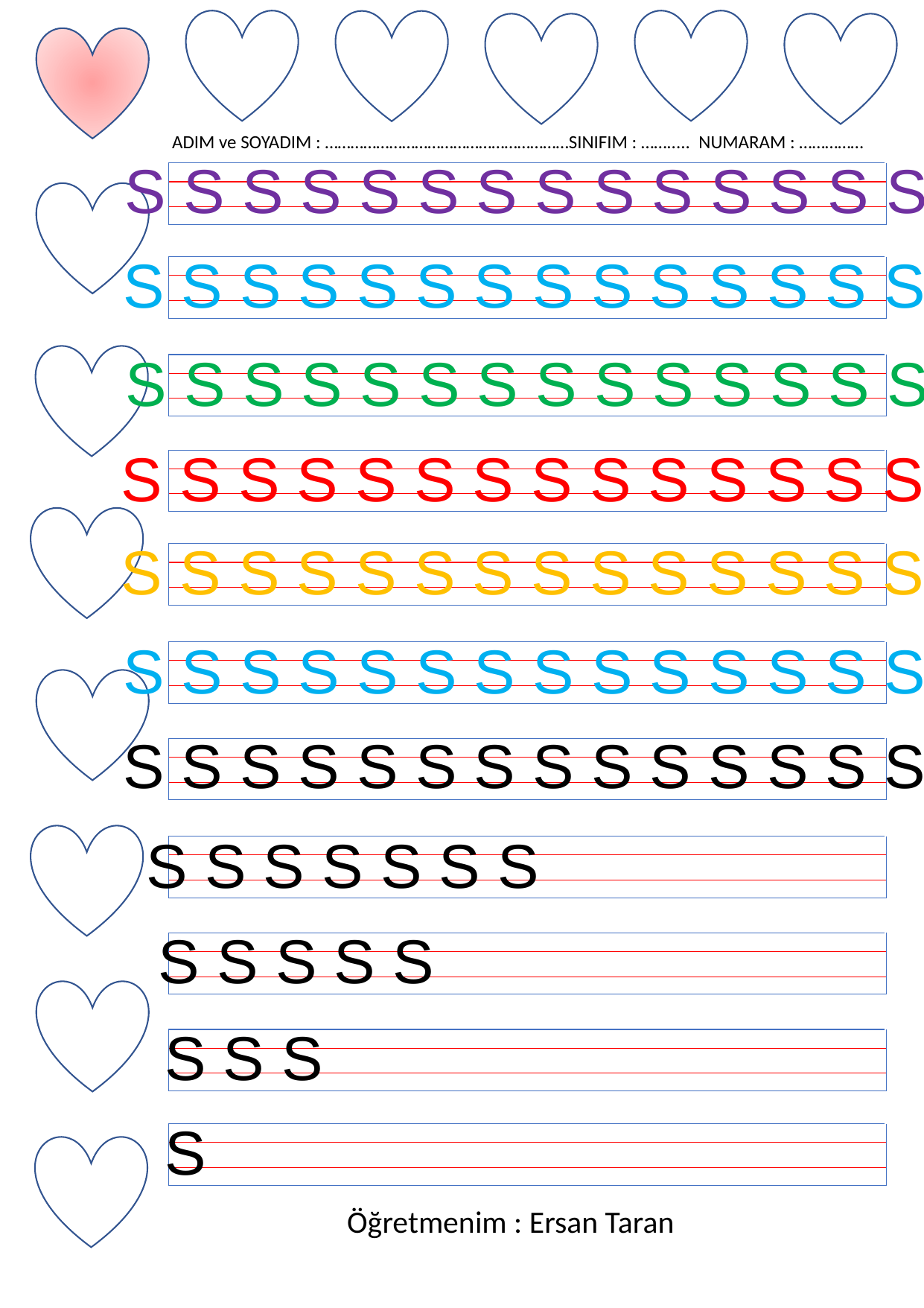

ADIM ve SOYADIM : …………………………………………………SINIFIM : …….....  NUMARAM : ……………
S S S S S S S S S S S S S S

S S S S S S S S S S S S S S
S S S S S S S S S S S S S S

S S S S S S S S S S S S S S

S S S S S S S S S S S S S S
S S S S S S S S S S S S S S

S S S S S S S S S S S S S S
S S S S S S S

S S S S S

S S S
S

Öğretmenim : Ersan Taran